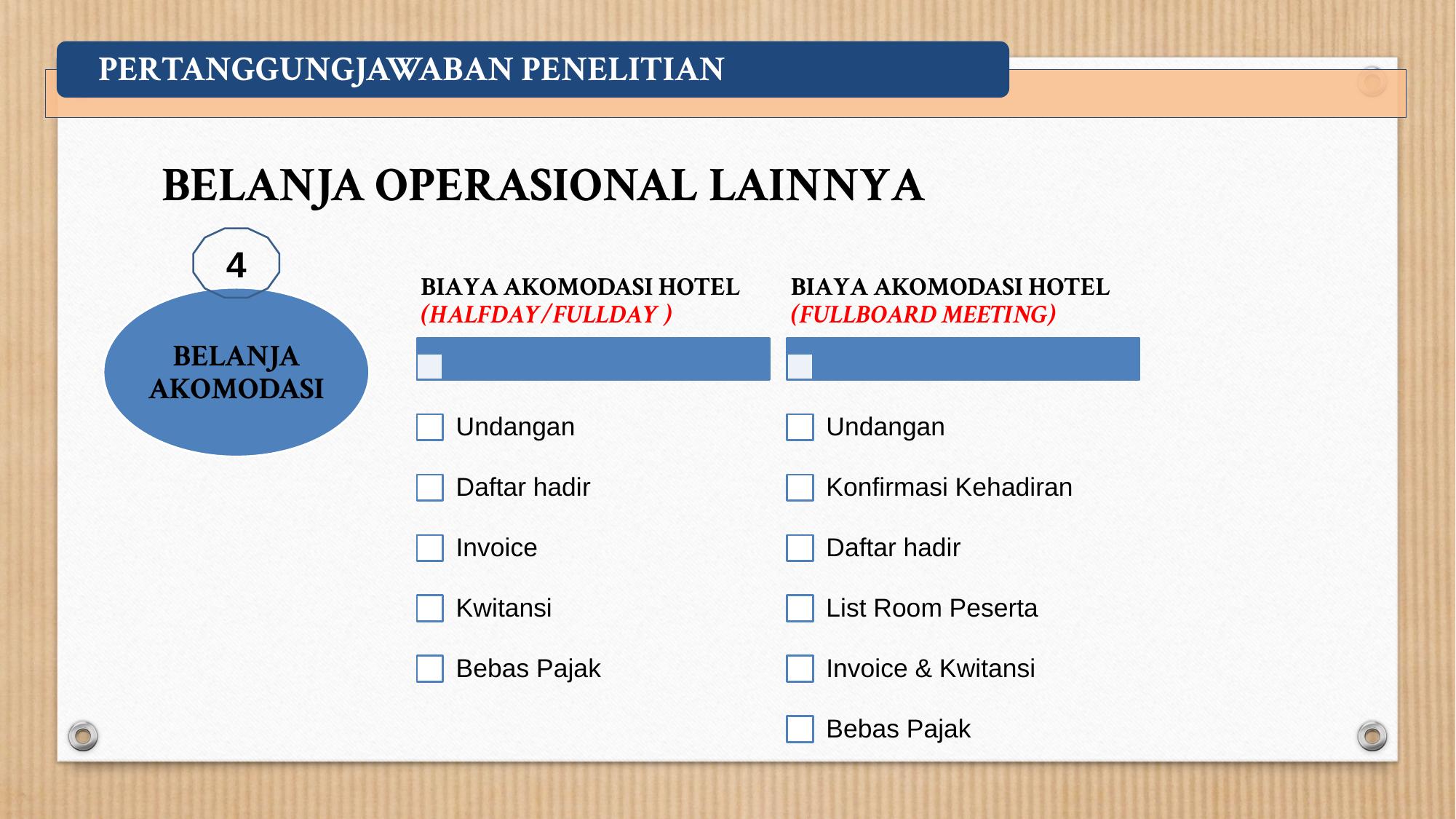

PERTANGGUNGJAWABAN PENELITIAN
BELANJA OPERASIONAL LAINNYA
4
BIAYA AKOMODASI HOTEL (HALFDAY/FULLDAY )
Undangan
Daftar hadir
Invoice
Kwitansi
Bebas Pajak
BIAYA AKOMODASI HOTEL (FULLBOARD MEETING)
Undangan
Konfirmasi Kehadiran
Daftar hadir
List Room Peserta
Invoice & Kwitansi
Bebas Pajak

BELANJA AKOMODASI